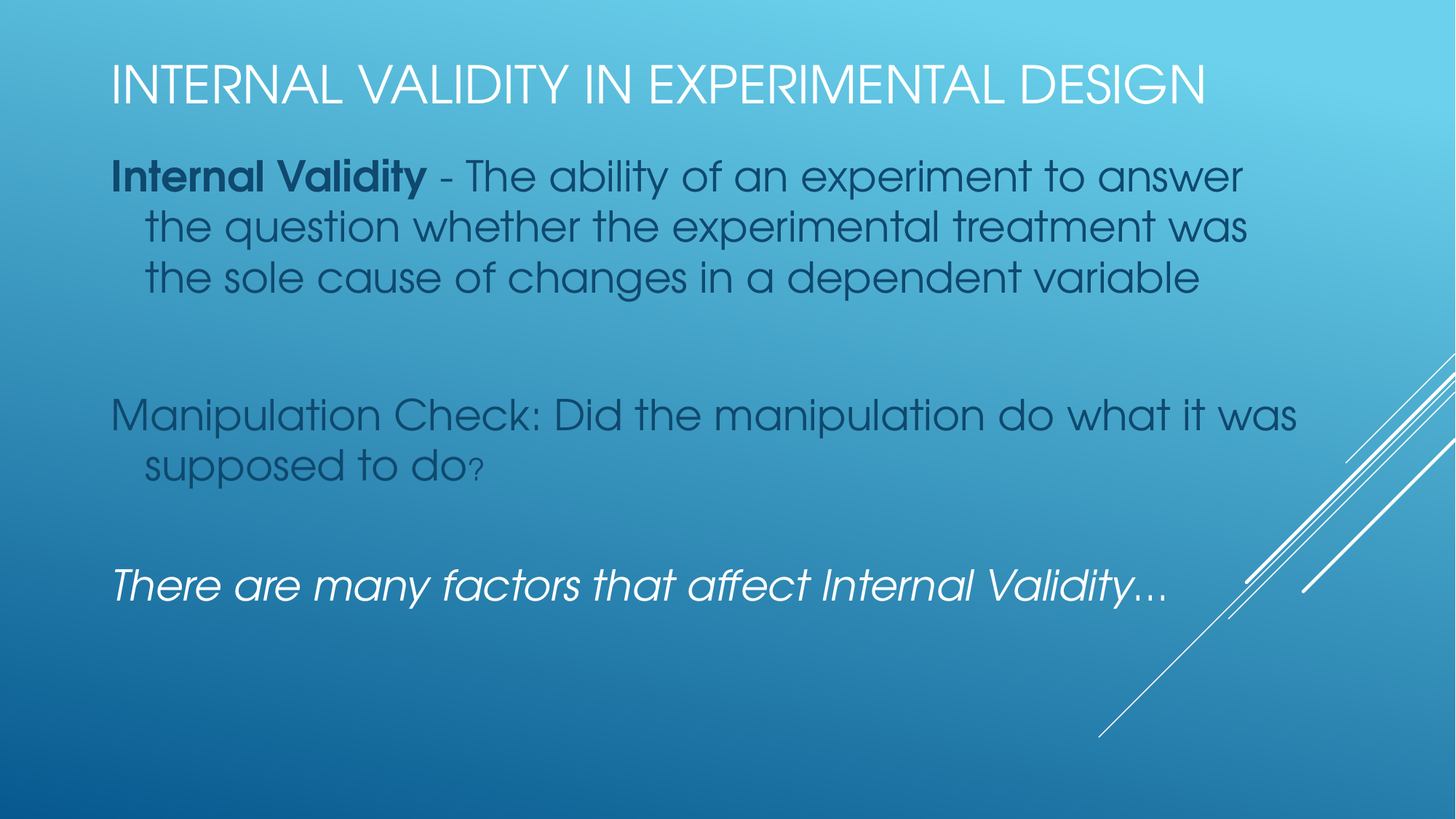

# Internal Validity in experimental design
Internal Validity - The ability of an experiment to answer the question whether the experimental treatment was the sole cause of changes in a dependent variable

Manipulation Check: Did the manipulation do what it was supposed to do?

There are many factors that affect Internal Validity…